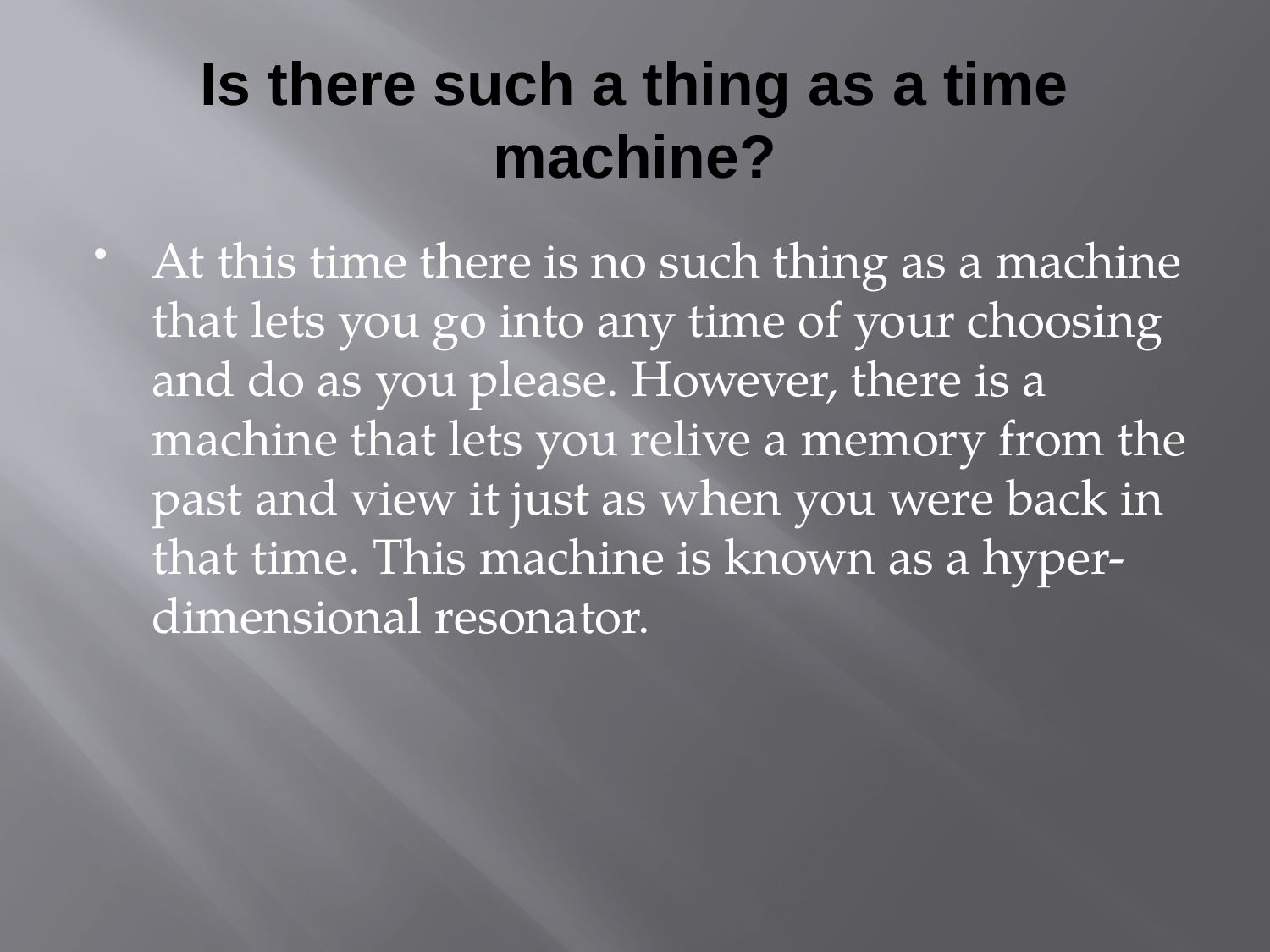

# Is there such a thing as a time machine?
At this time there is no such thing as a machine that lets you go into any time of your choosing  and do as you please. However, there is a machine that lets you relive a memory from the past and view it just as when you were back in that time. This machine is known as a hyper-dimensional resonator.